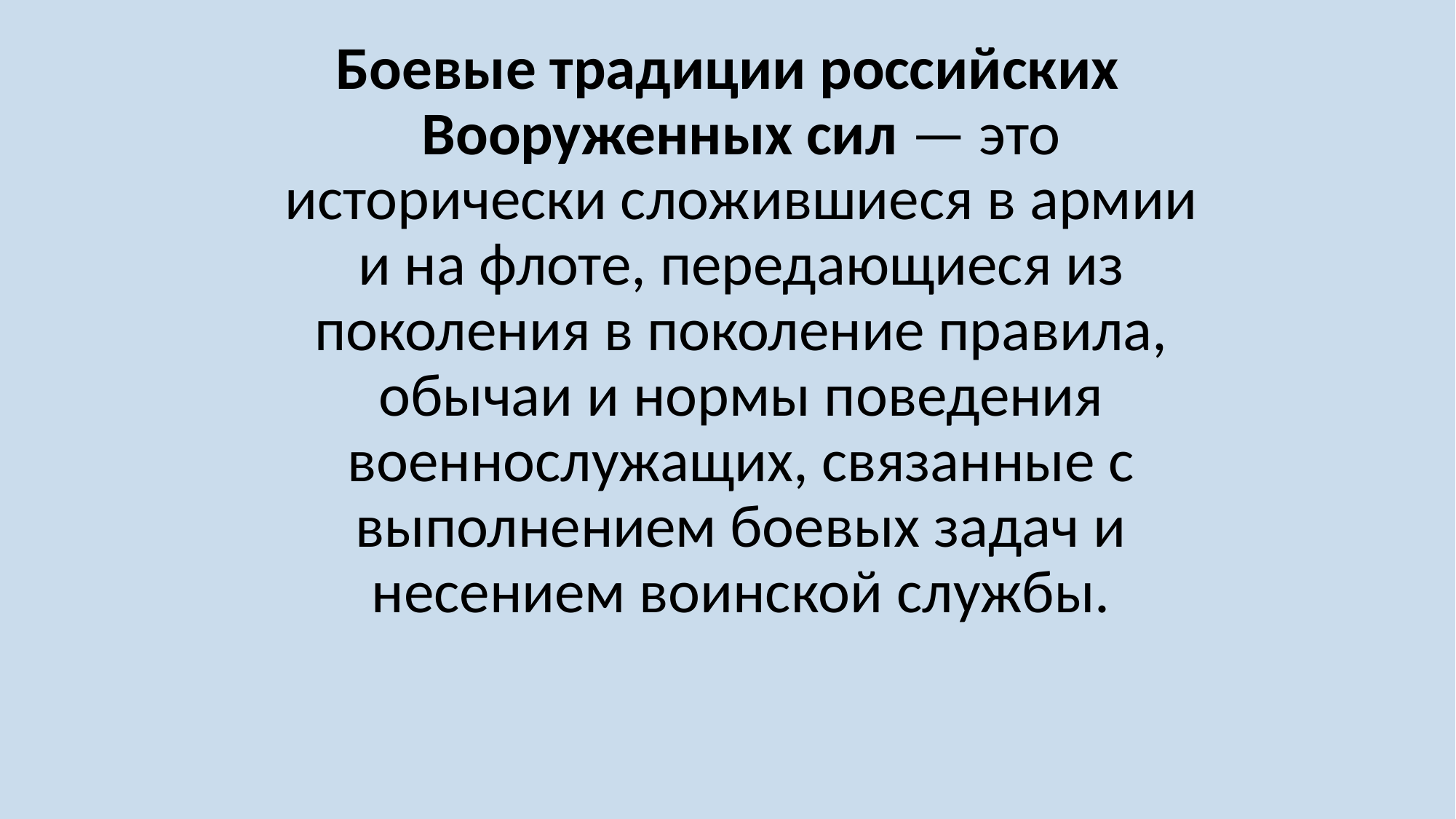

Боевые традиции российских Вооруженных сил — это исторически сложившиеся в армии и на флоте, передающиеся из поколения в поколение правила, обычаи и нормы поведения военнослужащих, связанные с выполнением боевых задач и несением воинской службы.